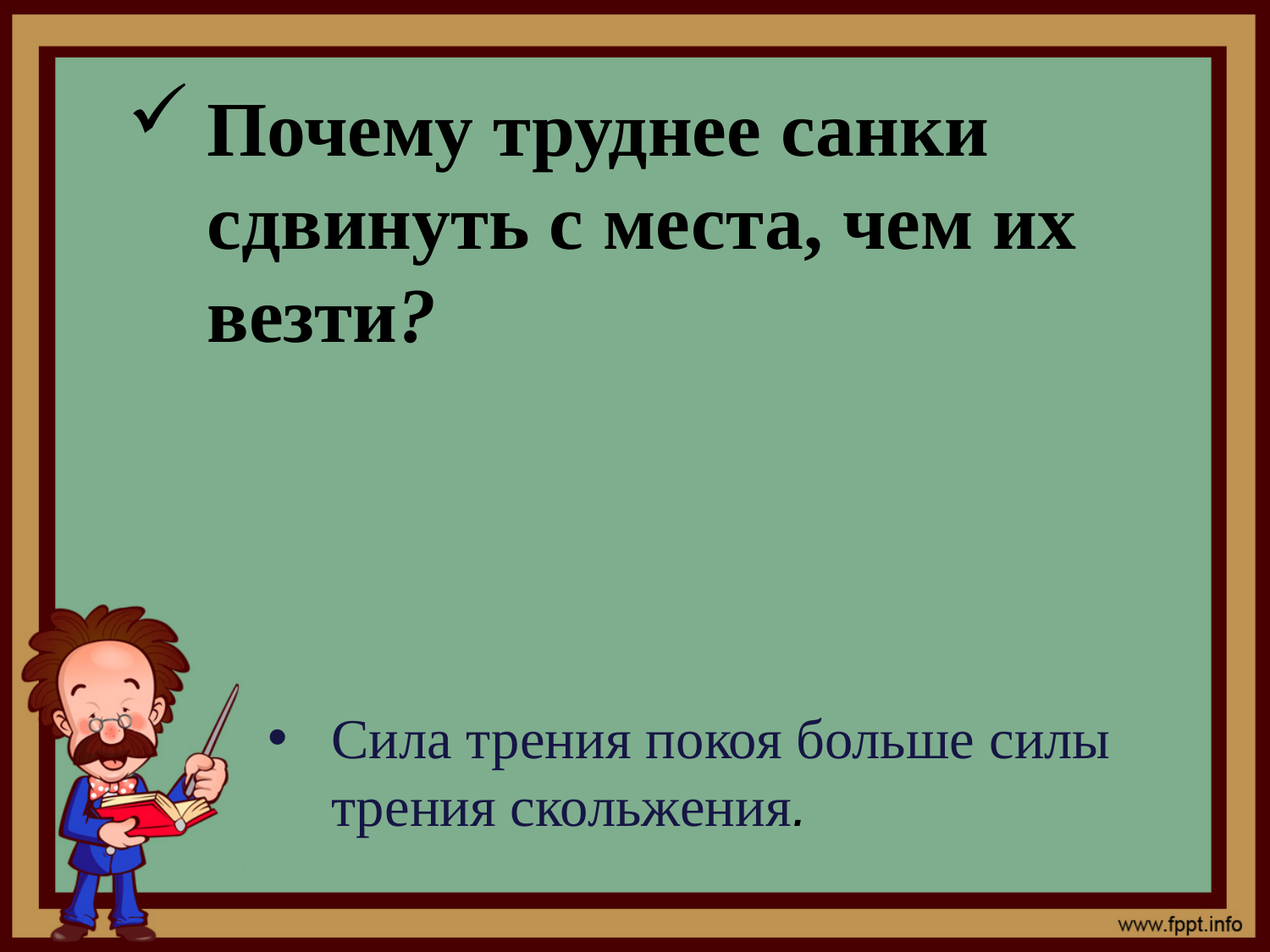

# Почему труднее санки сдвинуть с места, чем их везти?
Сила трения покоя больше силы трения скольжения.